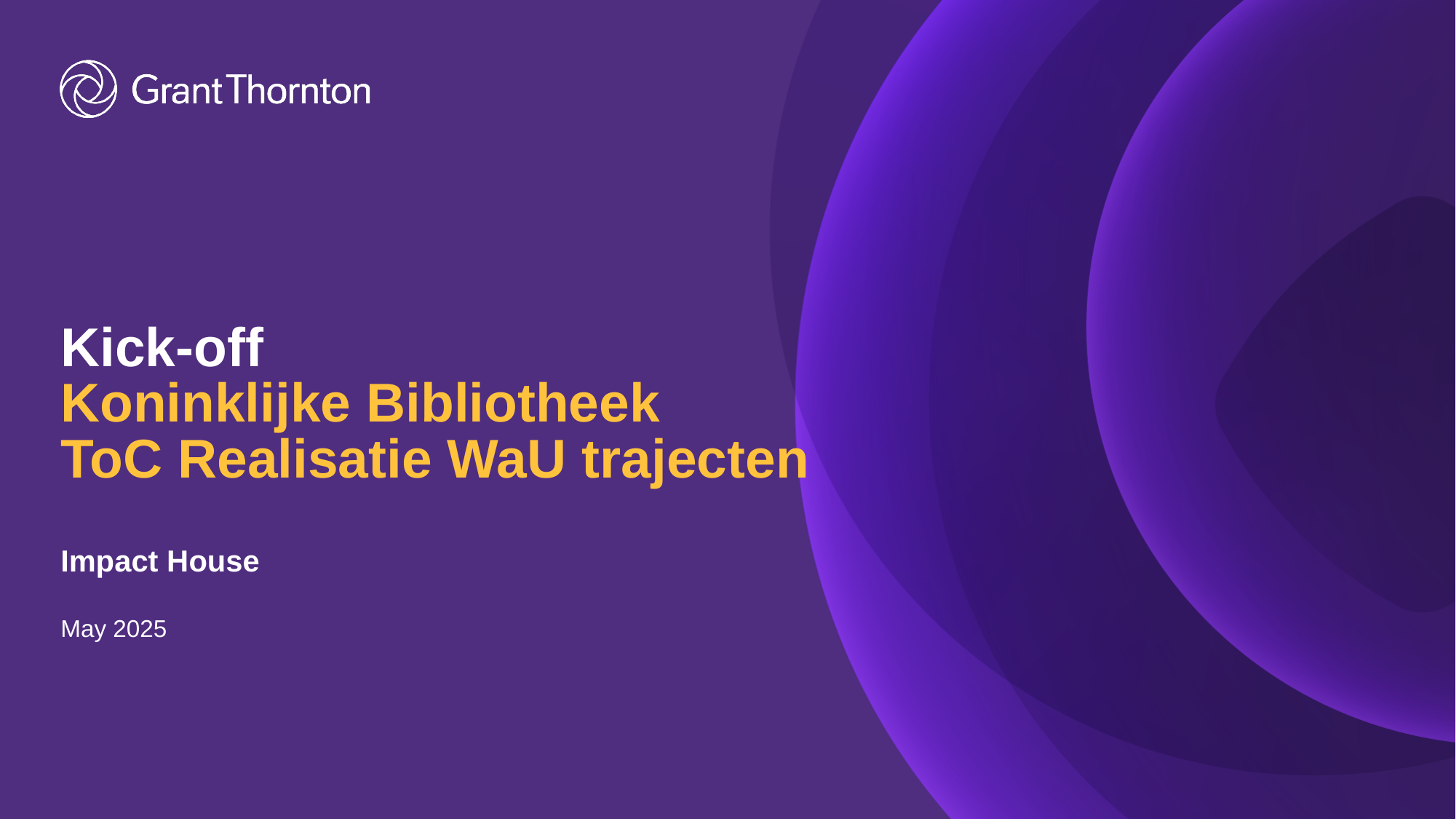

# Kick-off Koninklijke Bibliotheek ToC Realisatie WaU trajecten
Impact House
May 2025
1